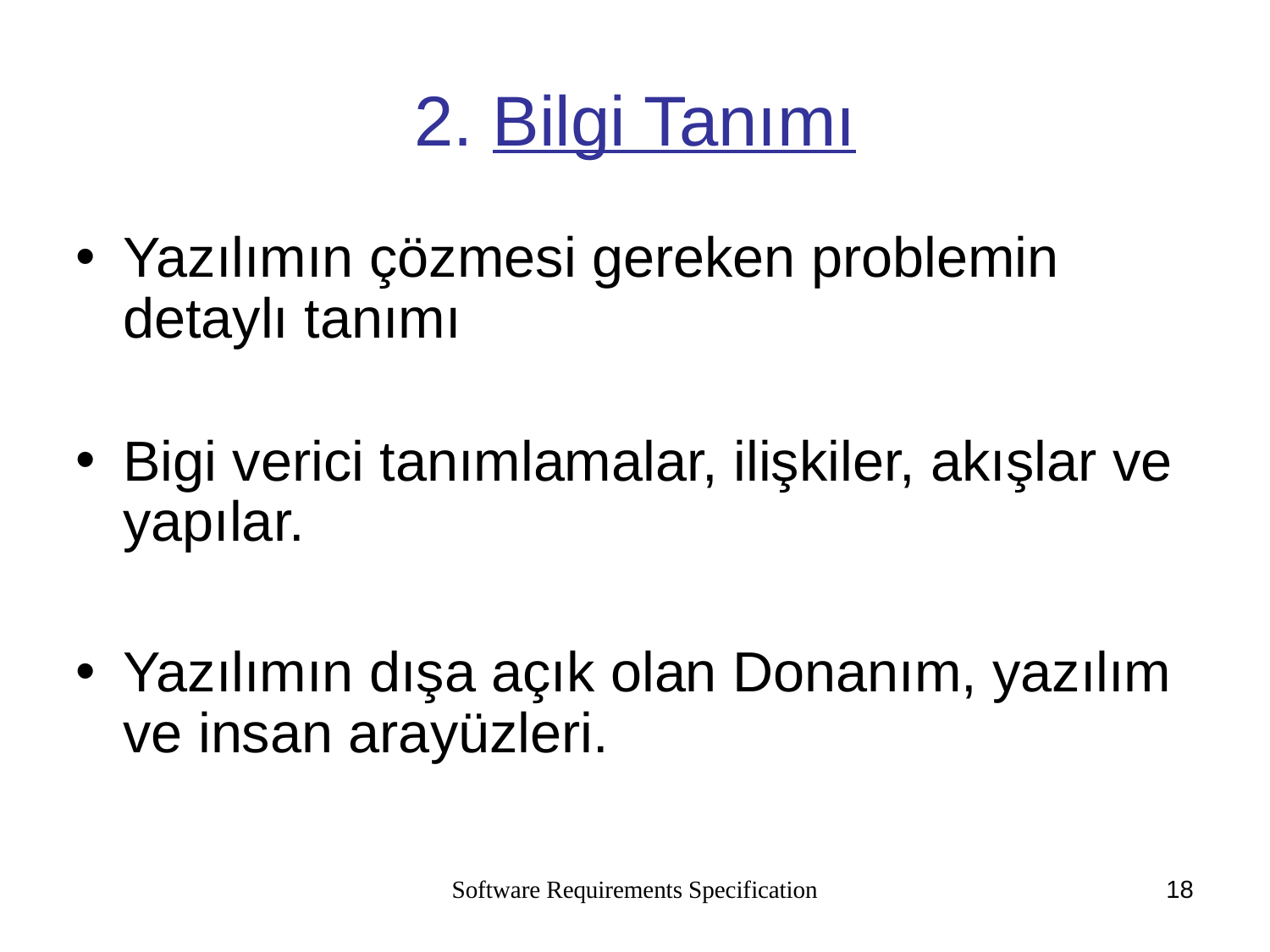

# 2. Bilgi Tanımı
Yazılımın çözmesi gereken problemin detaylı tanımı
Bigi verici tanımlamalar, ilişkiler, akışlar ve yapılar.

Yazılımın dışa açık olan Donanım, yazılım ve insan arayüzleri.
Software Requirements Specification
18